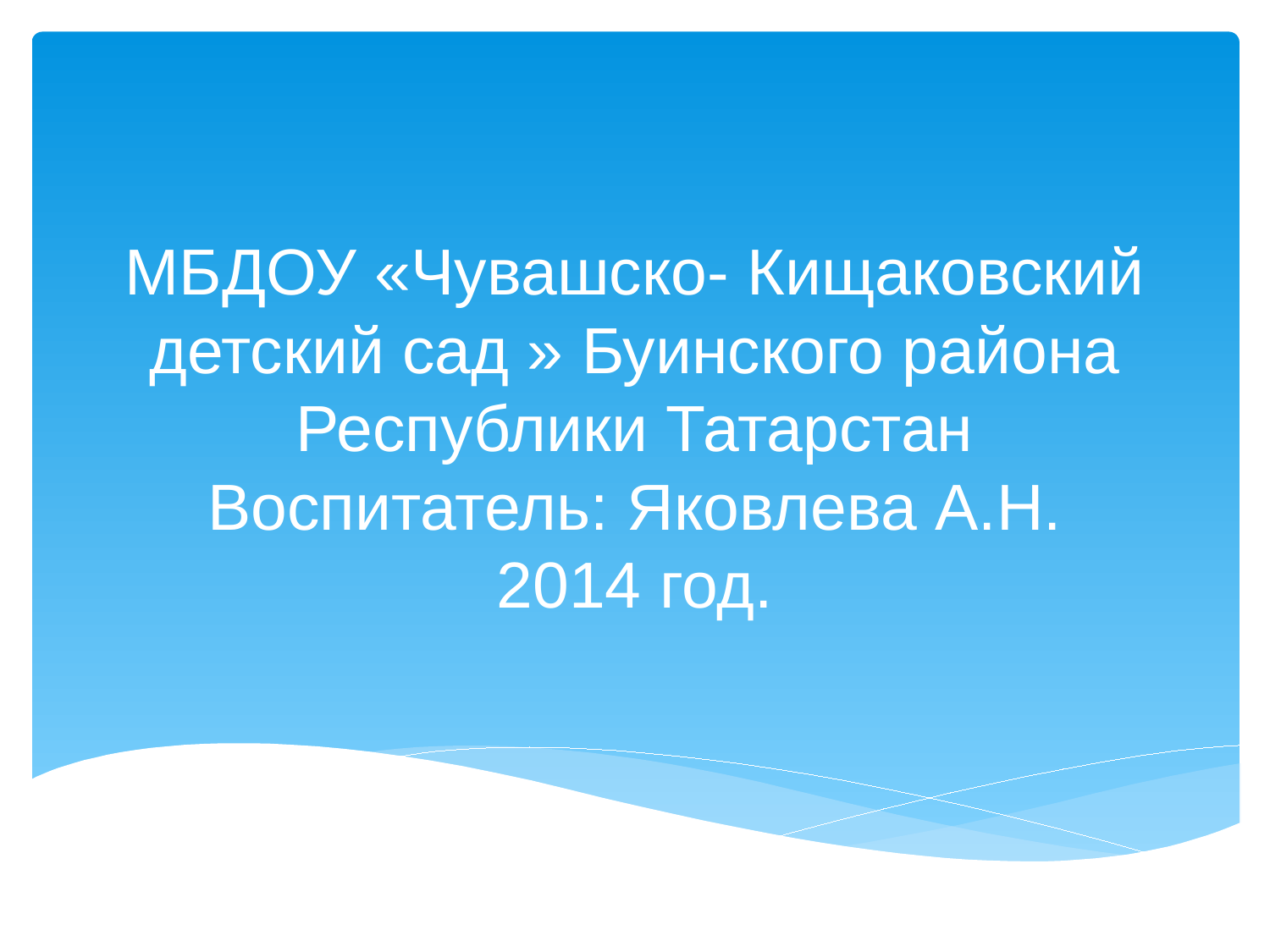

# МБДОУ «Чувашско- Кищаковский детский сад » Буинского района Республики Татарстан Воспитатель: Яковлева А.Н. 2014 год.